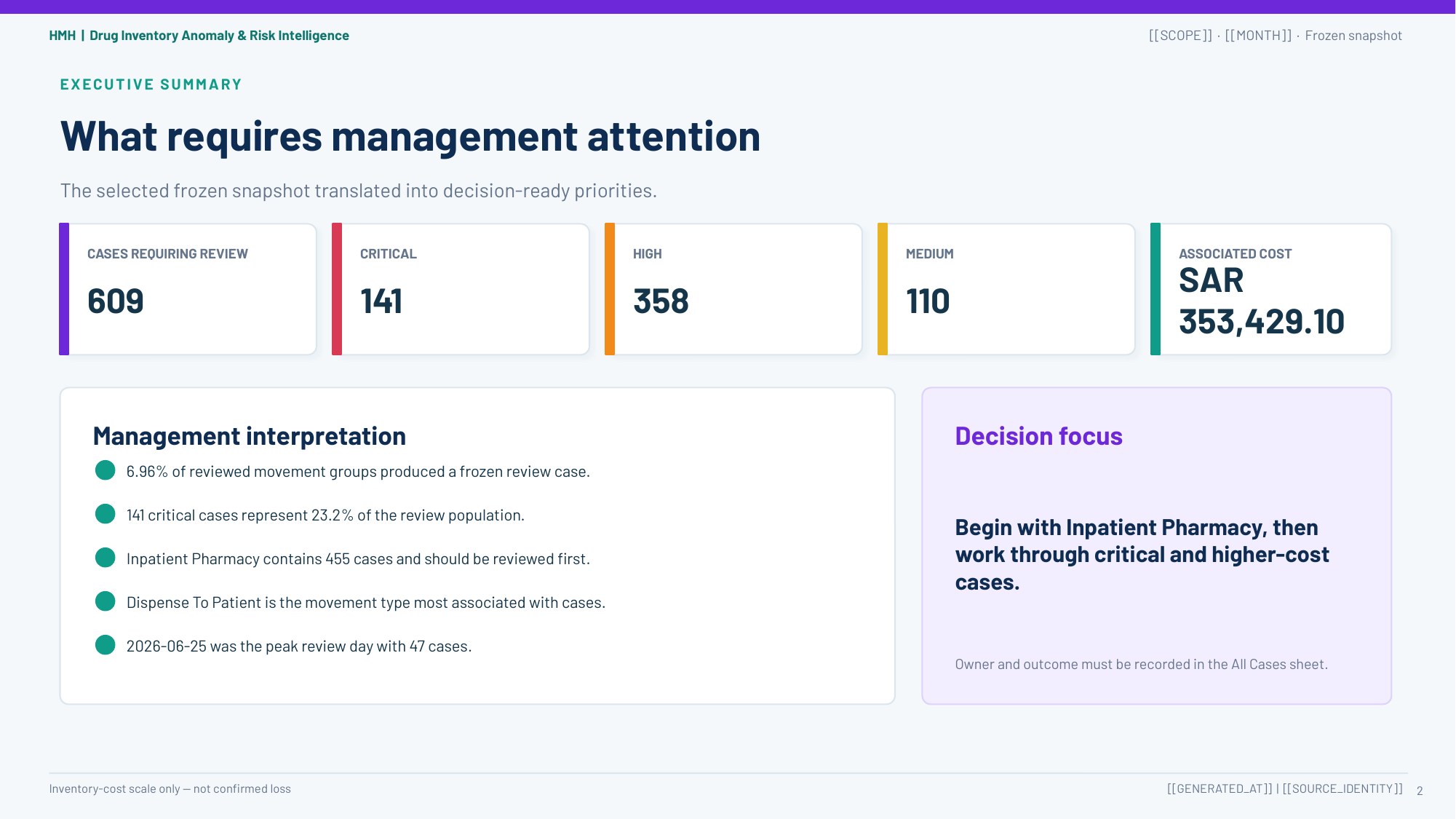

EXECUTIVE SUMMARY
What requires management attention
The selected frozen snapshot translated into decision-ready priorities.

CASES REQUIRING REVIEW
CRITICAL
HIGH
MEDIUM
ASSOCIATED COST
609
141
358
110
SAR 353,429.10

Management interpretation
Decision focus
6.96% of reviewed movement groups produced a frozen review case.

Begin with Inpatient Pharmacy, then work through critical and higher-cost cases.
141 critical cases represent 23.2% of the review population.

Inpatient Pharmacy contains 455 cases and should be reviewed first.

Dispense To Patient is the movement type most associated with cases.

2026-06-25 was the peak review day with 47 cases.

Owner and outcome must be recorded in the All Cases sheet.
2